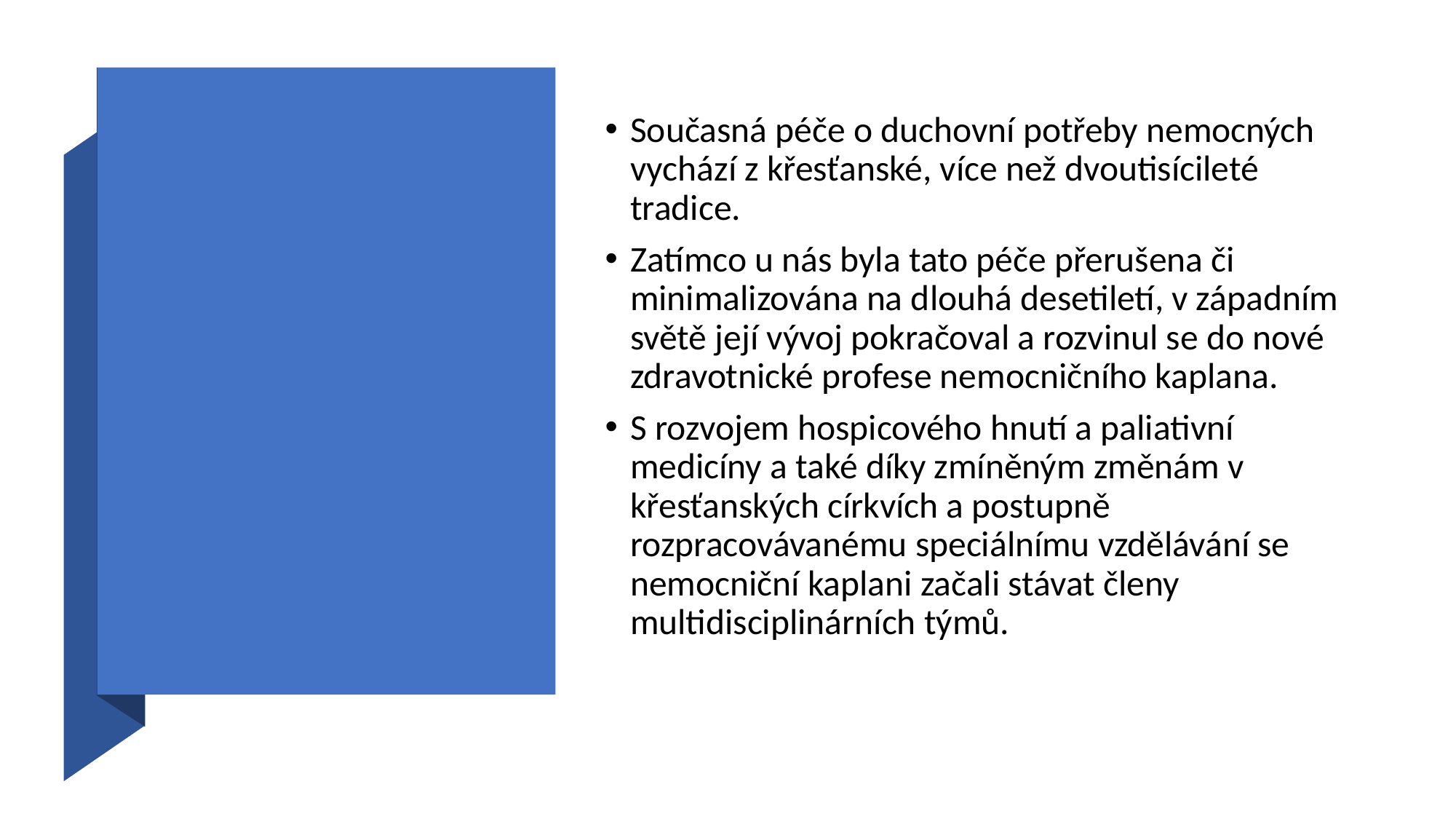

#
Současná péče o duchovní potřeby nemocných vychází z křesťanské, více než dvoutisícileté tradice.
Zatímco u nás byla tato péče přerušena či minimalizována na dlouhá desetiletí, v západním světě její vývoj pokračoval a rozvinul se do nové zdravotnické profese nemocničního kaplana.
S rozvojem hospicového hnutí a paliativní medicíny a také díky zmíněným změnám v křesťanských církvích a postupně rozpracovávanému speciálnímu vzdělávání se nemocniční kaplani začali stávat členy multidisciplinárních týmů.